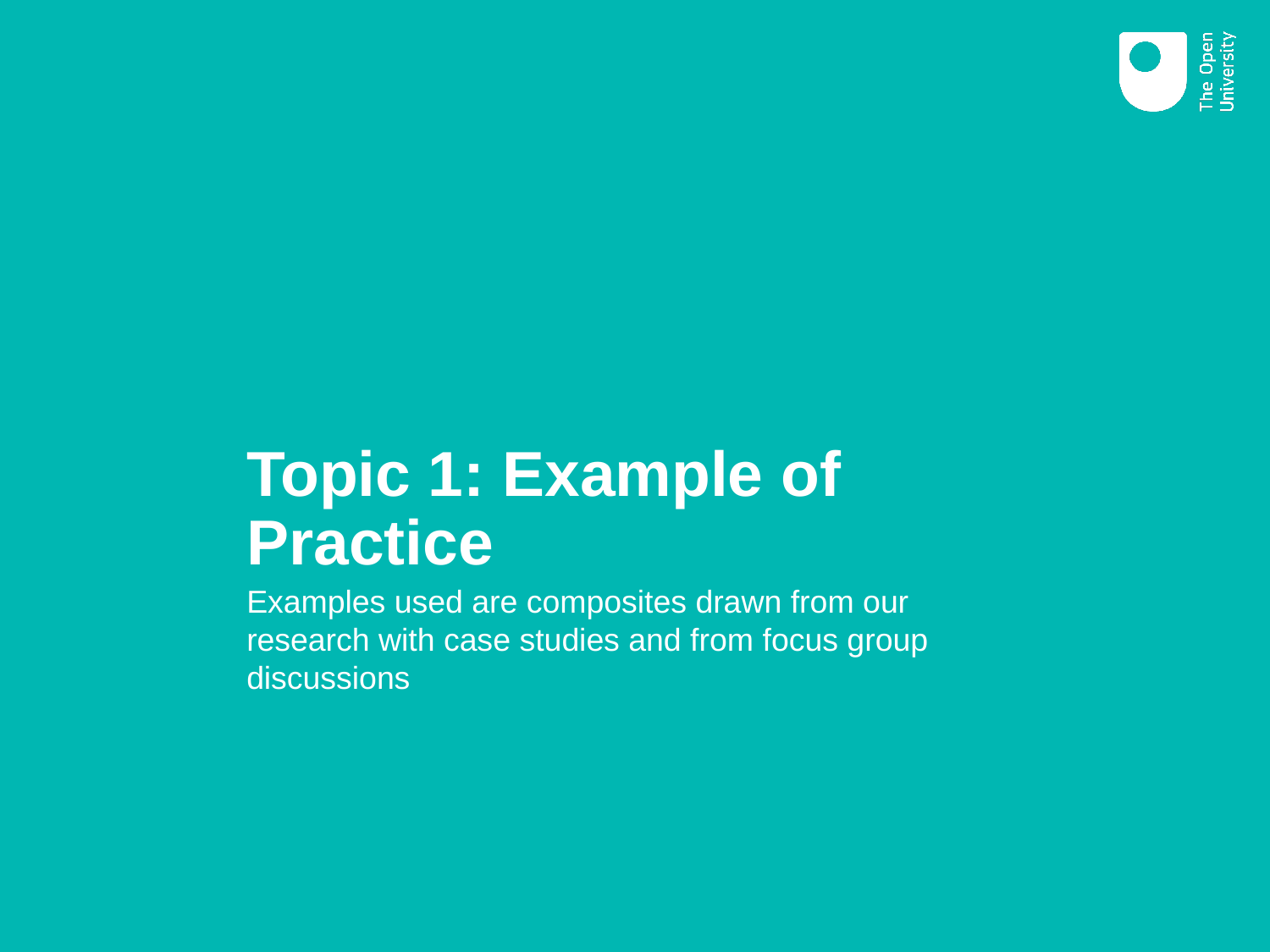

# Topic 1: Example of Practice
Examples used are composites drawn from our research with case studies and from focus group discussions